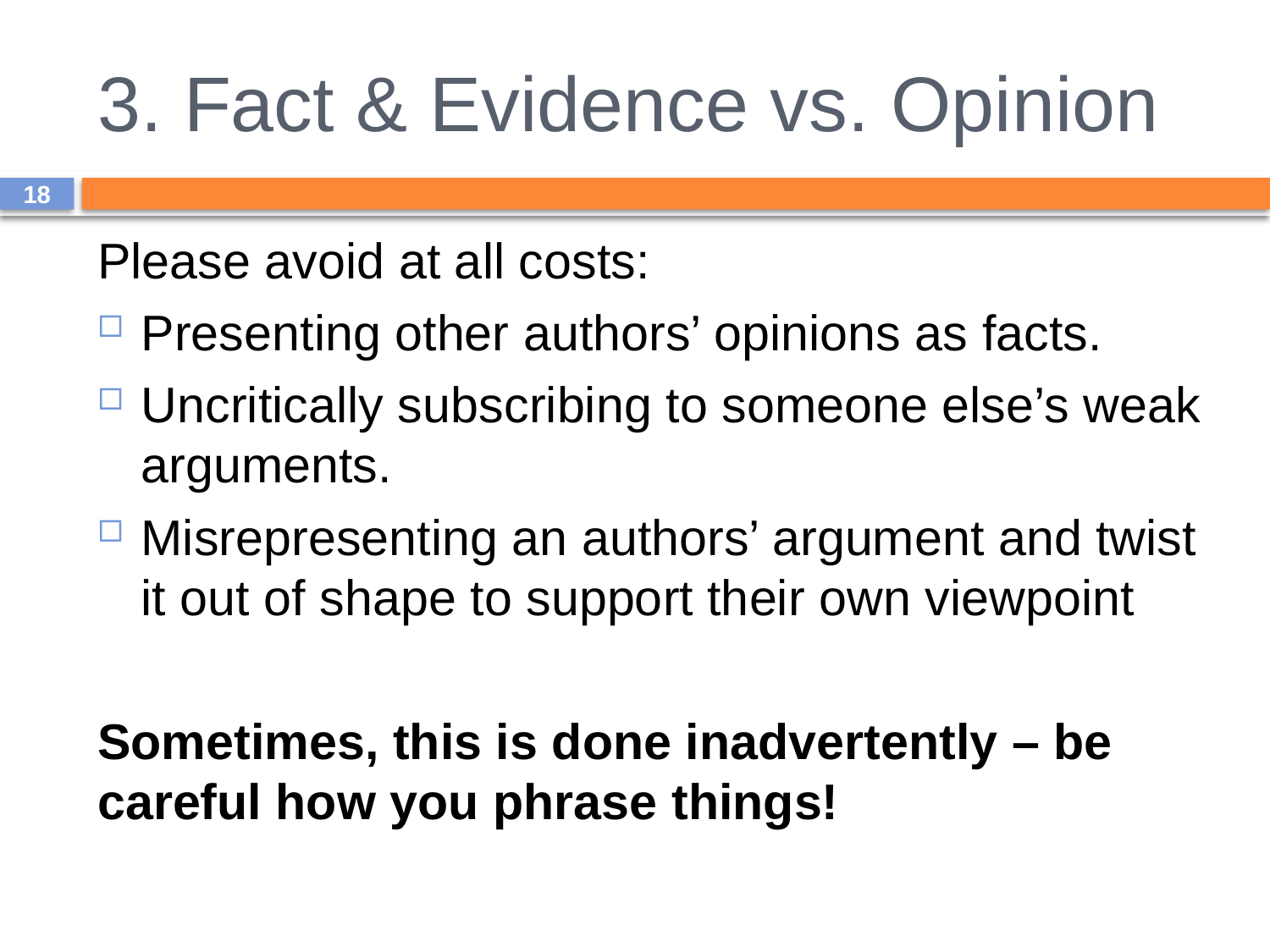

# 3. Fact & Evidence vs. Opinion
18
Please avoid at all costs:
Presenting other authors’ opinions as facts.
Uncritically subscribing to someone else’s weak arguments.
Misrepresenting an authors’ argument and twist it out of shape to support their own viewpoint

Sometimes, this is done inadvertently – be careful how you phrase things!